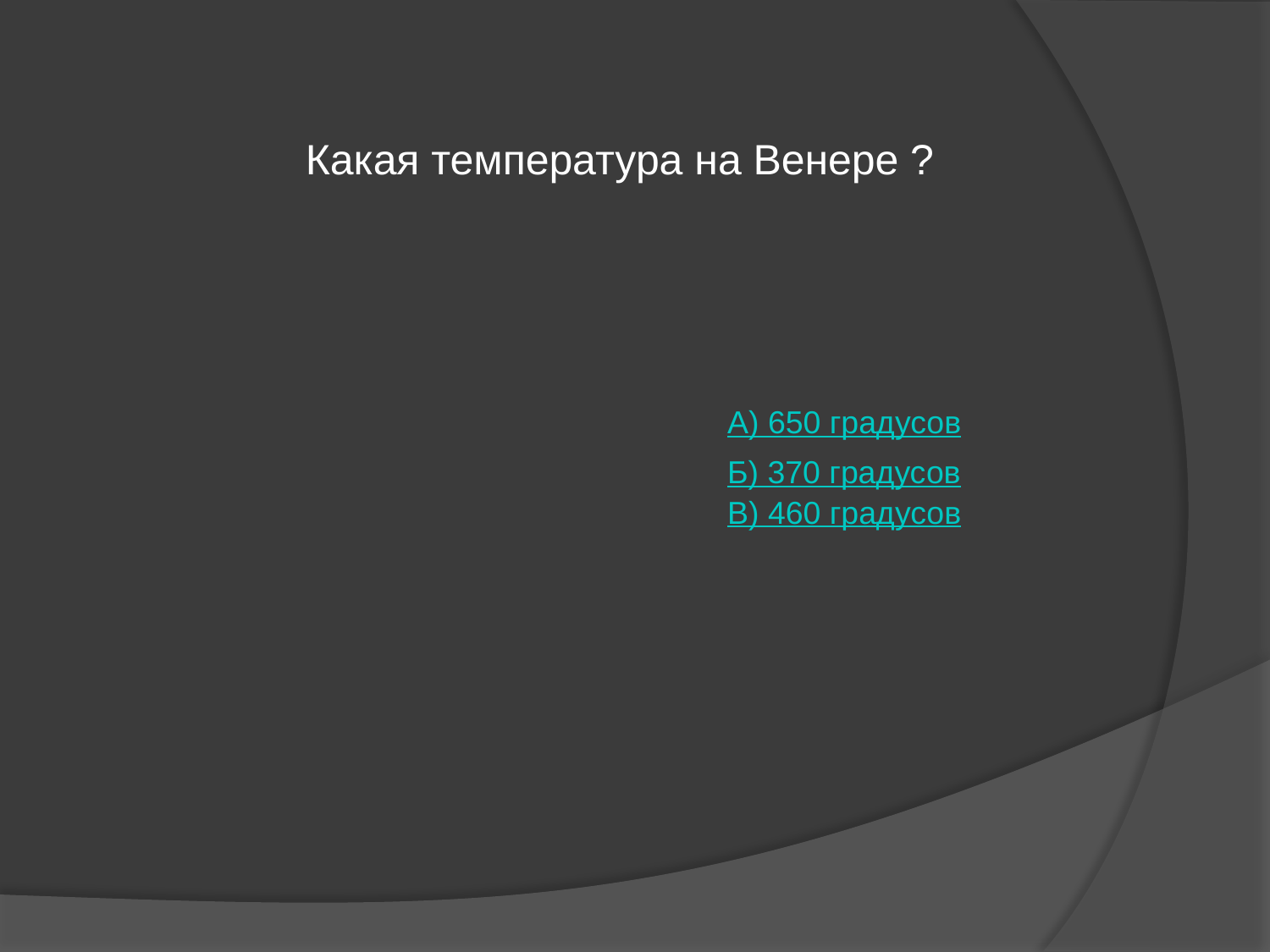

Какая температура на Венере ?
А) 650 градусов
Б) 370 градусов
В) 460 градусов